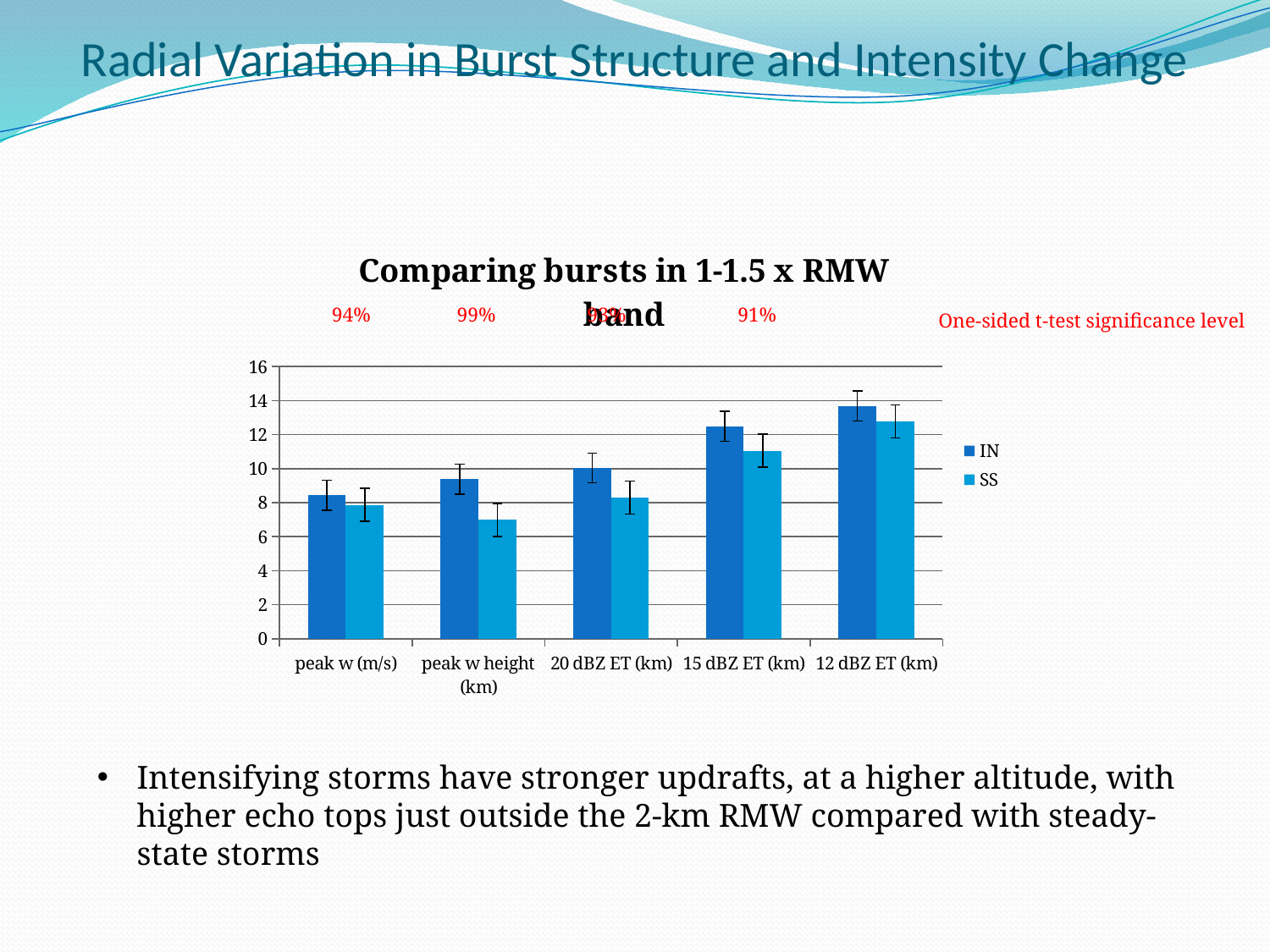

Radial Variation in Burst Structure and Intensity Change

### Chart: Comparing bursts in 1-1.5 x RMW band

| Category | IN | SS |
|---|---|---|
| peak w (m/s) | 8.439076923076925 | 7.875405405405405 |
| peak w height (km) | 9.384615384615385 | 6.986486486486487 |
| 20 dBZ ET (km) | 10.043859649122806 | 8.306451612903226 |
| 15 dBZ ET (km) | 12.5 | 11.0625 |
| 12 dBZ ET (km) | 13.686440677966102 | 12.787878787878787 |
  94%                 99%                  93%                      91%
One-sided t-test significance level
Intensifying storms have stronger updrafts, at a higher altitude, with higher echo tops just outside the 2-km RMW compared with steady-state storms